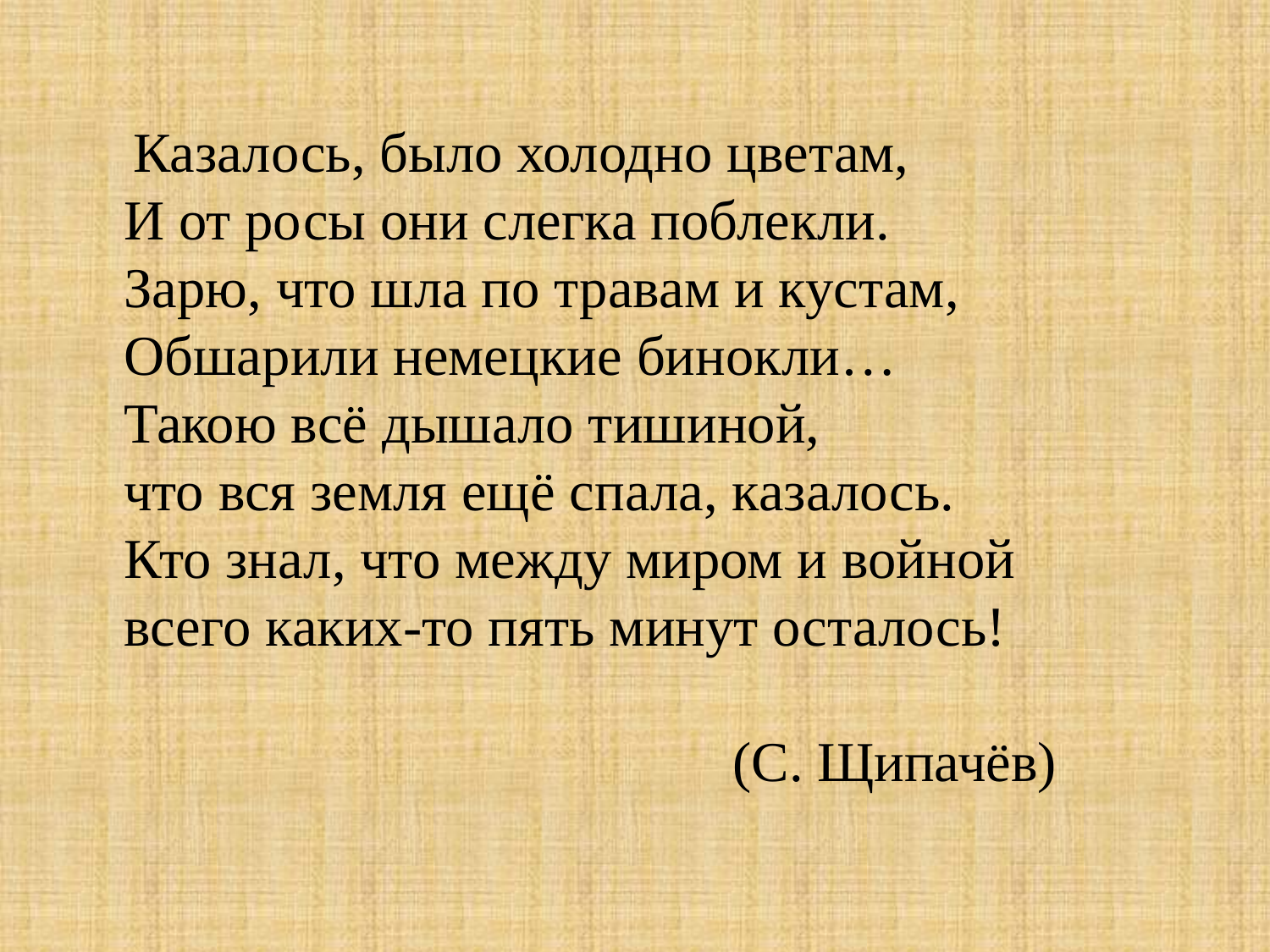

#
    Казалось, было холодно цветам,
И от росы они слегка поблекли.
Зарю, что шла по травам и кустам,
Обшарили немецкие бинокли…
Такою всё дышало тишиной,
что вся земля ещё спала, казалось.
Кто знал, что между миром и войной
всего каких-то пять минут осталось!
                                           (С. Щипачёв)